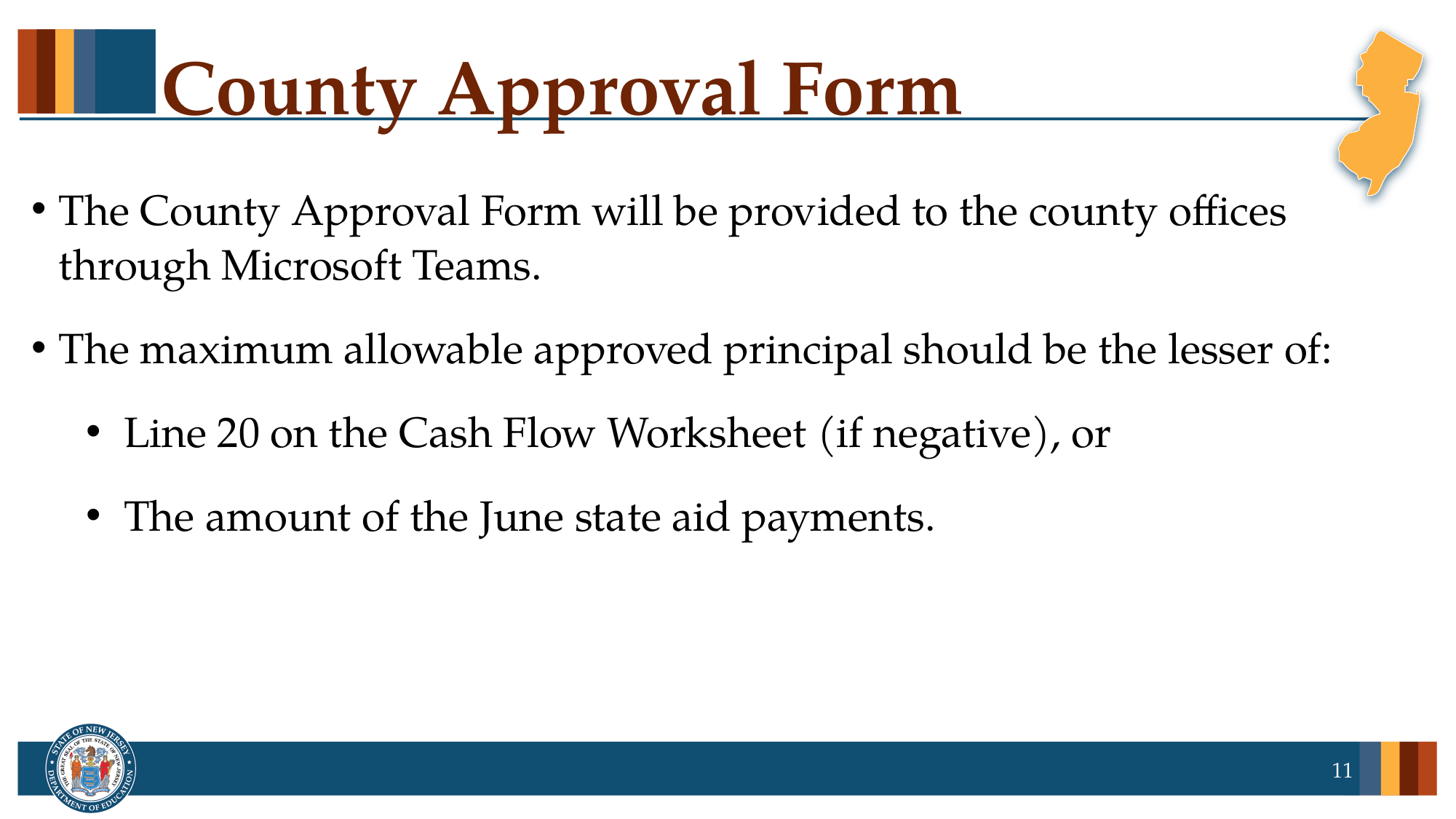

# County Approval Form
The County Approval Form will be provided to the county offices through Microsoft Teams.
The maximum allowable approved principal should be the lesser of:
 Line 20 on the Cash Flow Worksheet (if negative), or
 The amount of the June state aid payments.
11